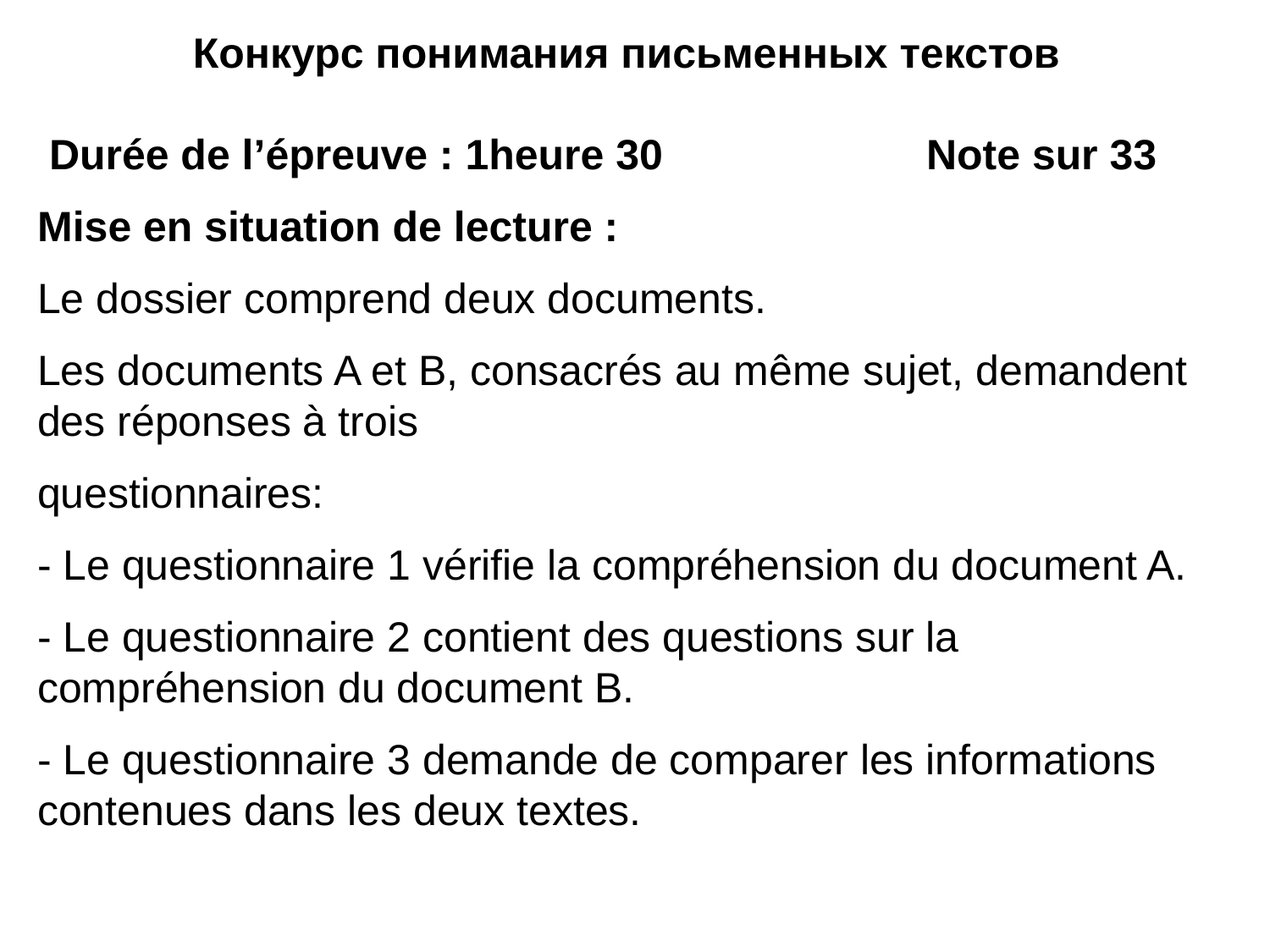

Конкурс понимания письменных текстов

 Durée de l’épreuve : 1heure 30			Note sur 33
Mise en situation de lecture :
Le dossier comprend deux documents.
Les documents A et B, consacrés au même sujet, demandent des réponses à trois
questionnaires:
- Le questionnaire 1 vérifie la compréhension du document A.
- Le questionnaire 2 contient des questions sur la compréhension du document B.
- Le questionnaire 3 demande de comparer les informations contenues dans les deux textes.